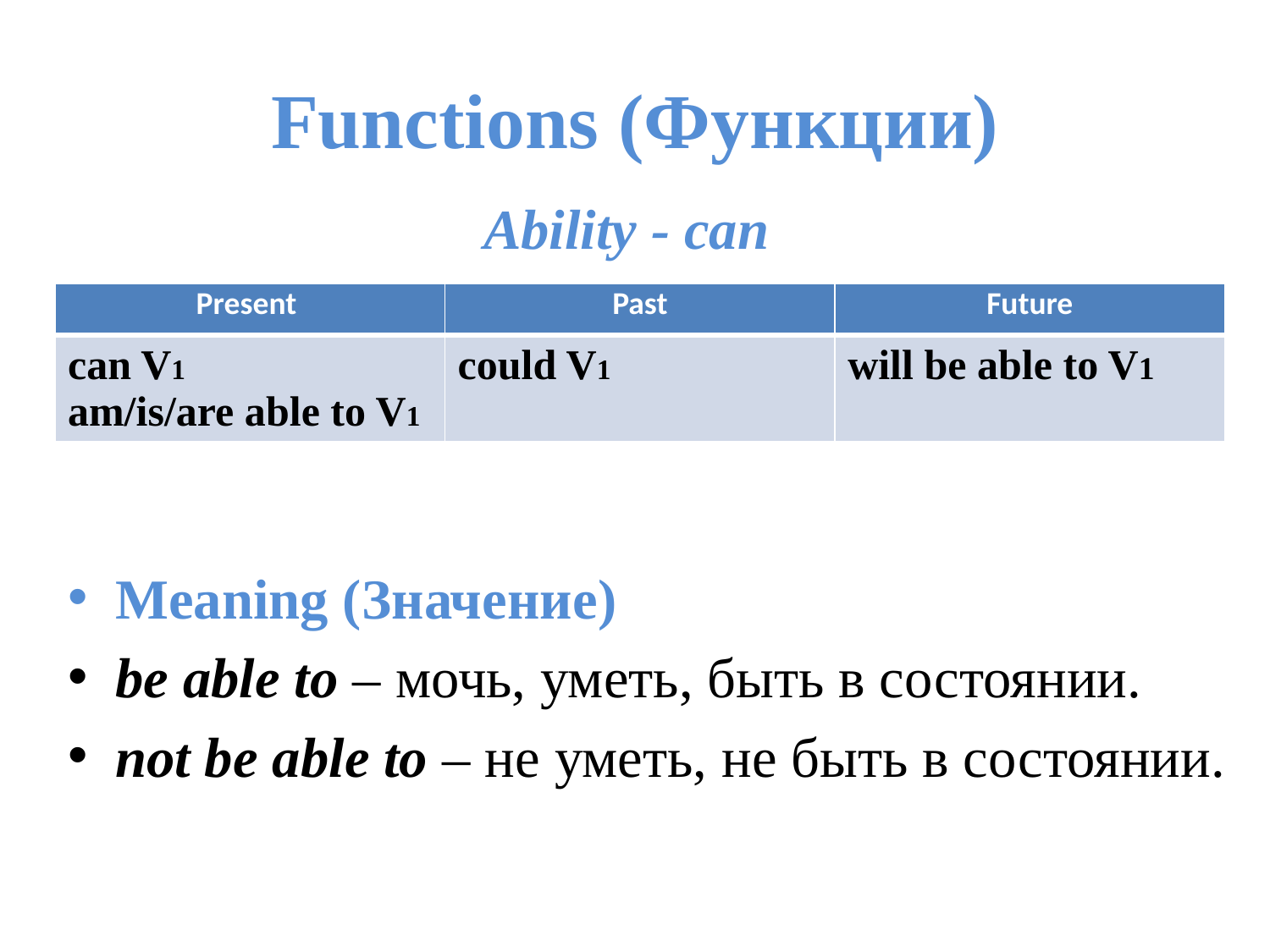

# Functions (Функции)
Ability - can

| Present | Past | Future |
| --- | --- | --- |
| can V1 am/is/are able to V1 | could V1 | will be able to V1 |
Meaning (Значение)
be able to – мочь, уметь, быть в состоянии.
not be able to – не уметь, не быть в состоянии.